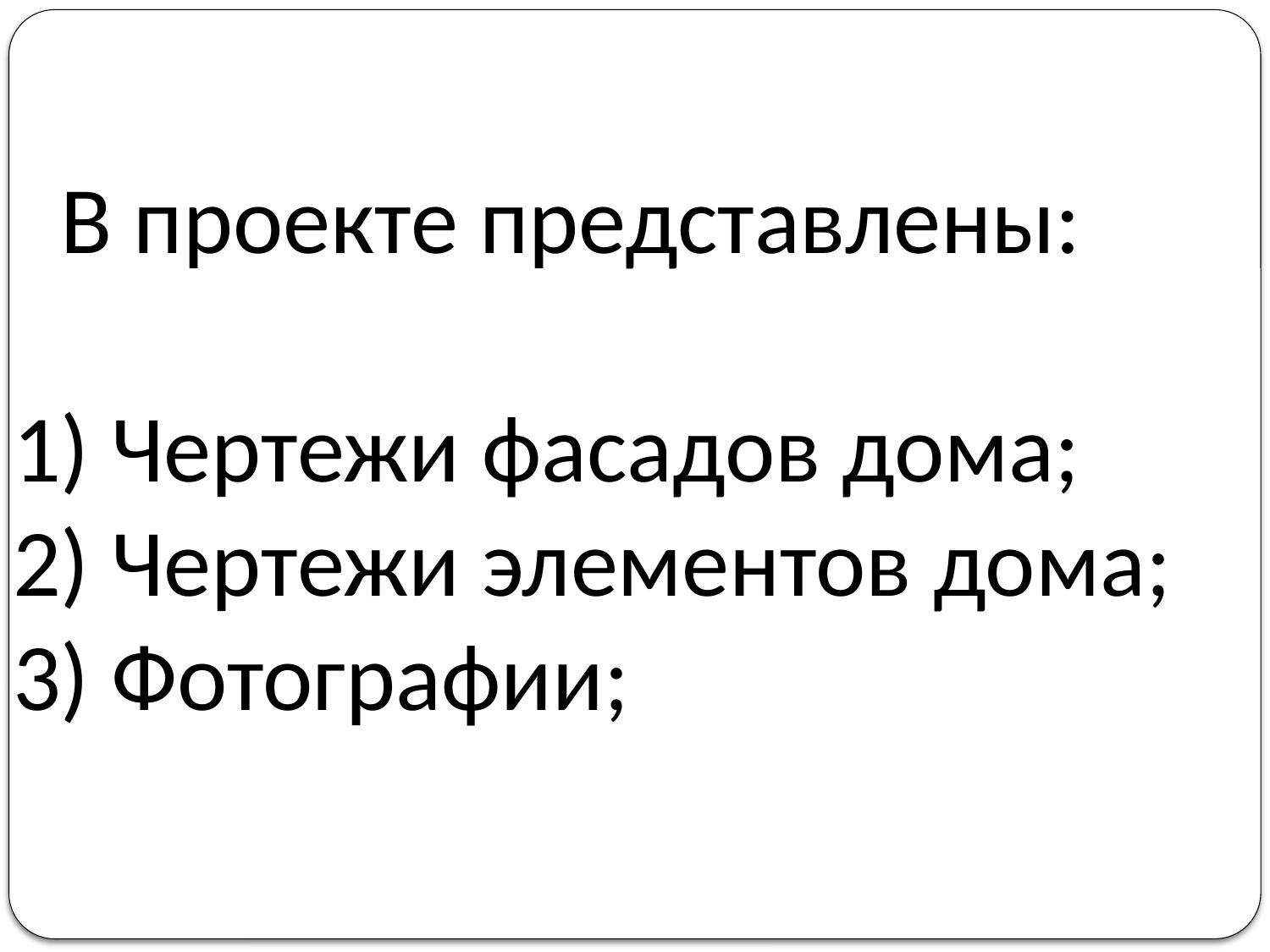

В проекте представлены:

1) Чертежи фасадов дома;
2) Чертежи элементов дома;
3) Фотографии;